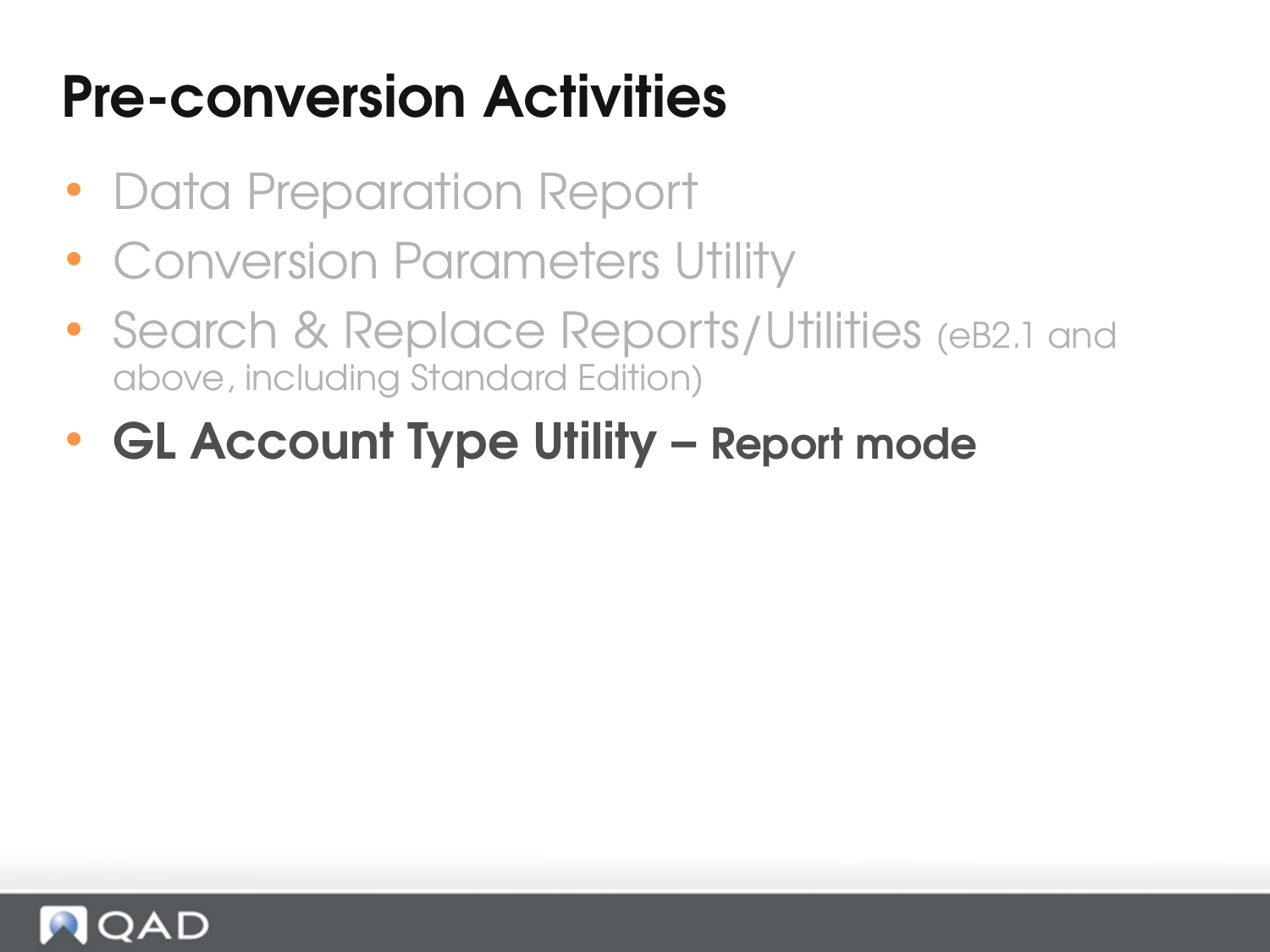

Pre-conversion Activities
Data Preparation Report
Conversion Parameters Utility
Search & Replace Reports/Utilities (eB2.1 and above, including Standard Edition)
GL Account Type Utility – Report mode